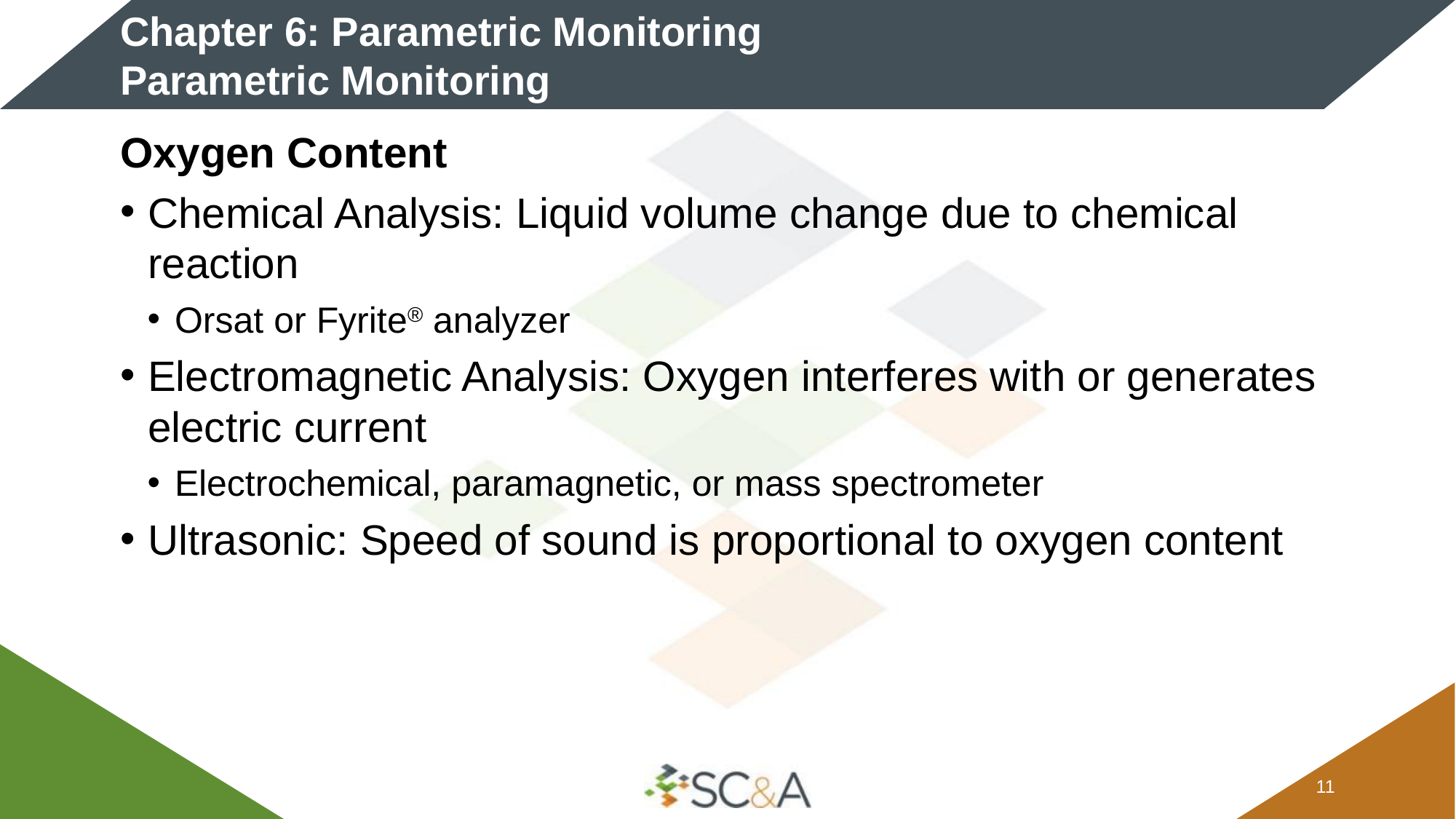

# Chapter 6: Parametric Monitoring Parametric Monitoring
Oxygen Content
Chemical Analysis: Liquid volume change due to chemical reaction
Orsat or Fyrite® analyzer
Electromagnetic Analysis: Oxygen interferes with or generates electric current
Electrochemical, paramagnetic, or mass spectrometer
Ultrasonic: Speed of sound is proportional to oxygen content
11